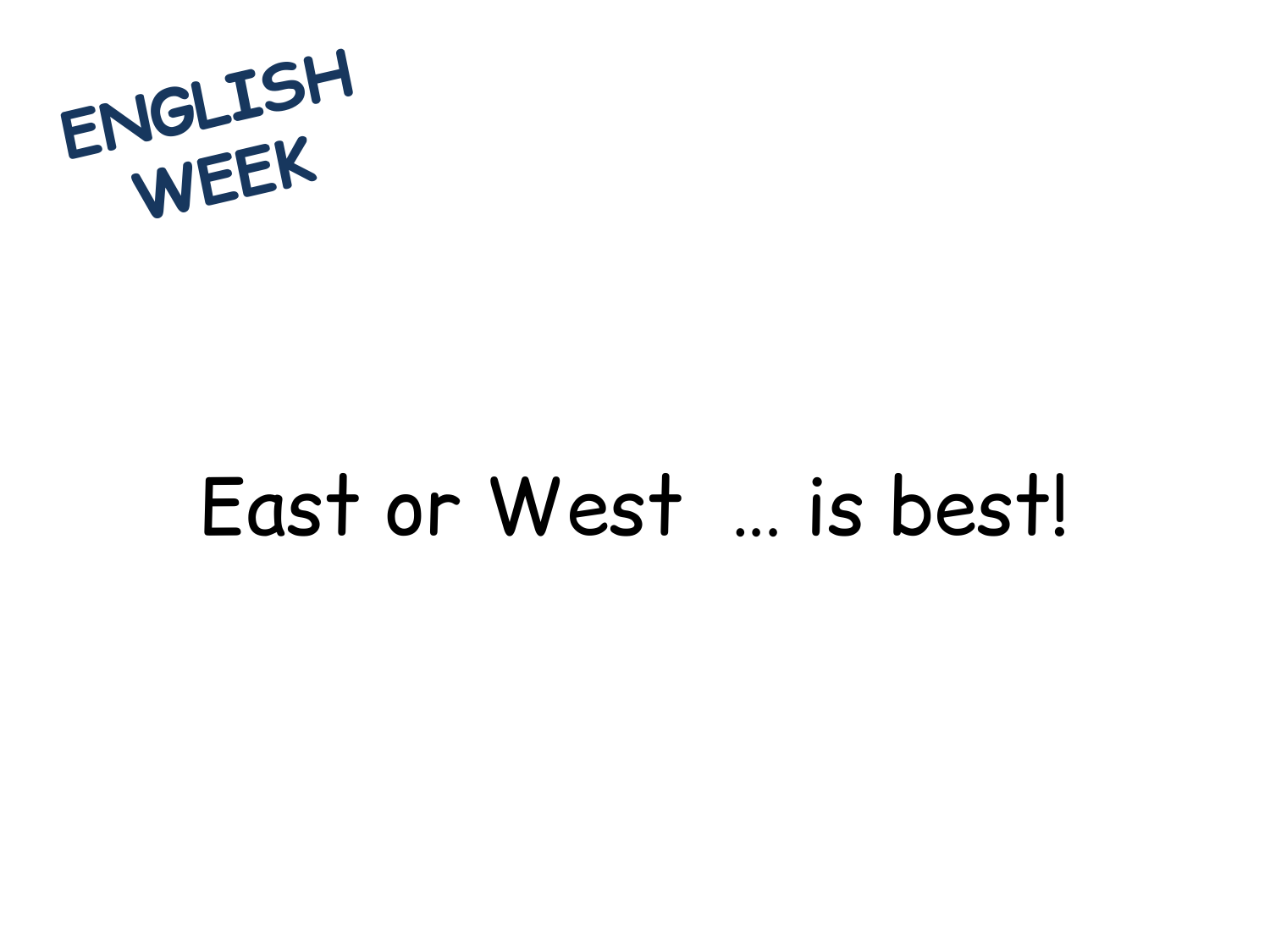

#
English week
East or West  … is best!